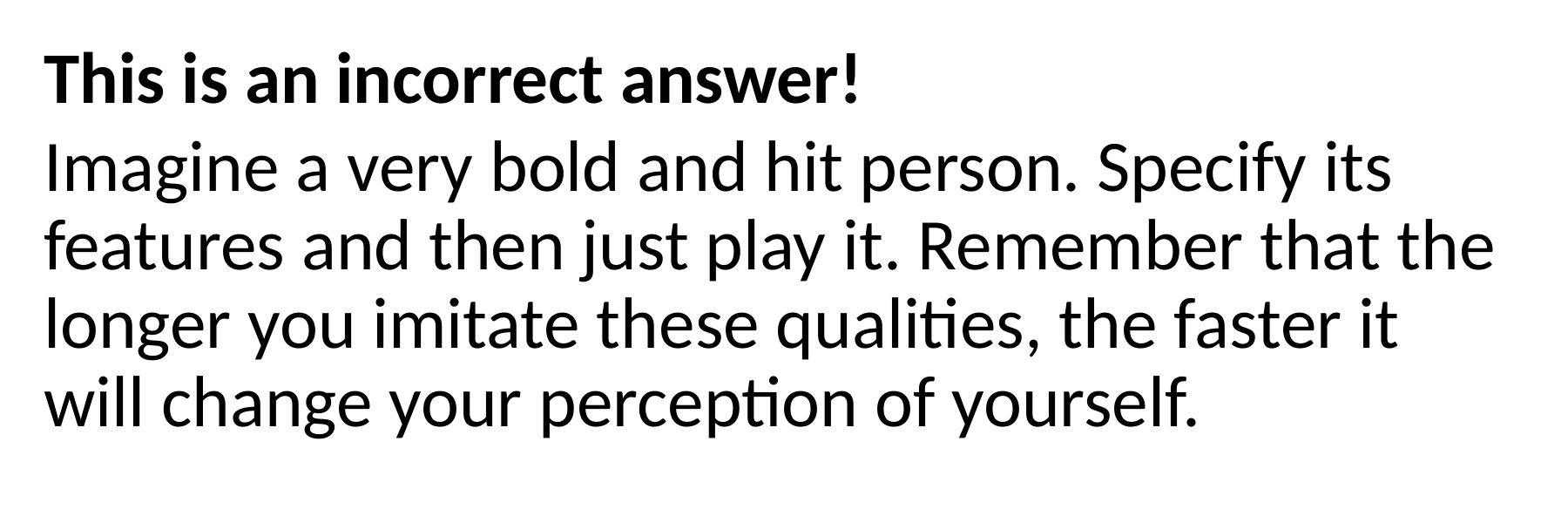

This is an incorrect answer!
Imagine a very bold and hit person. Specify its features and then just play it. Remember that the longer you imitate these qualities, the faster it will change your perception of yourself.